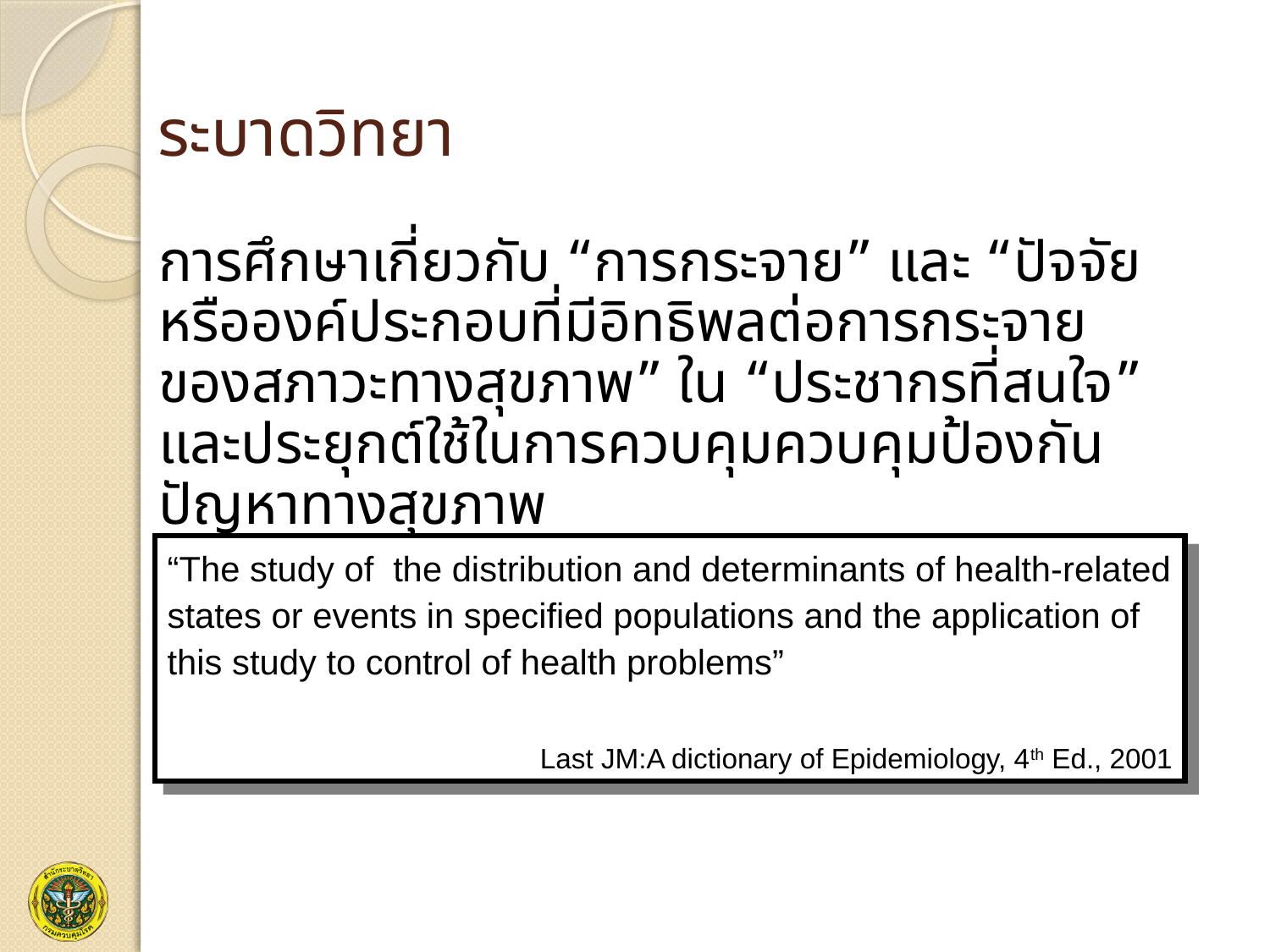

# ระบาดวิทยา
	การศึกษาเกี่ยวกับ “การกระจาย” และ “ปัจจัยหรือองค์ประกอบที่มีอิทธิพลต่อการกระจายของสภาวะทางสุขภาพ” ใน “ประชากรที่สนใจ” และประยุกต์ใช้ในการควบคุมควบคุมป้องกันปัญหาทางสุขภาพ
“The study of  the distribution and determinants of health-related states or events in specified populations and the application of this study to control of health problems”

Last JM:A dictionary of Epidemiology, 4th Ed., 2001